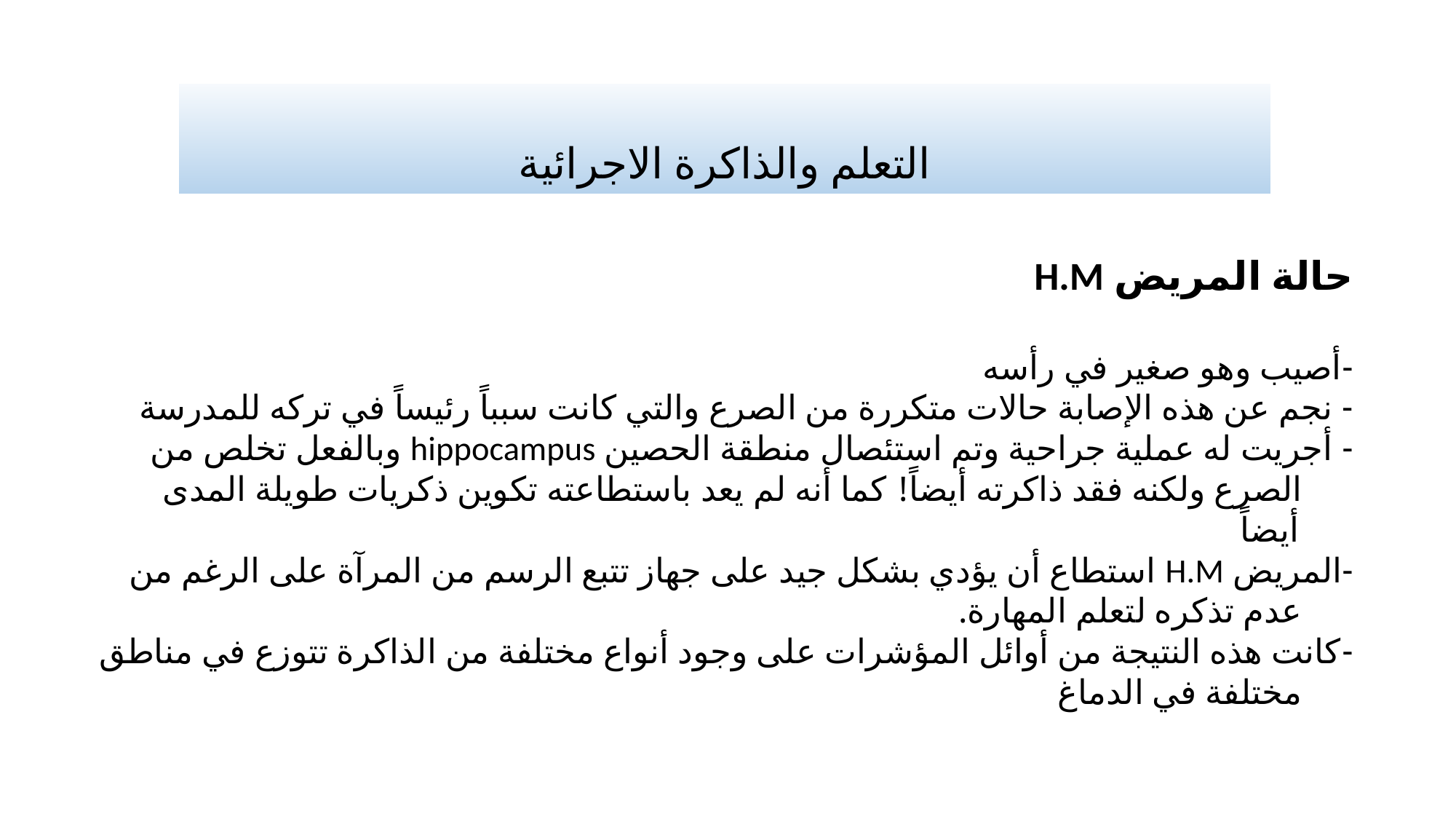

# التعلم والذاكرة الاجرائية
حالة المريض H.M

-أصيب وهو صغير في رأسه
- نجم عن هذه الإصابة حالات متكررة من الصرع والتي كانت سبباً رئيساً في تركه للمدرسة
- أجريت له عملية جراحية وتم استئصال منطقة الحصين hippocampus وبالفعل تخلص من الصرع ولكنه فقد ذاكرته أيضاً! كما أنه لم يعد باستطاعته تكوين ذكريات طويلة المدى أيضاً
-المريض H.M استطاع أن يؤدي بشكل جيد على جهاز تتبع الرسم من المرآة على الرغم من عدم تذكره لتعلم المهارة.
-كانت هذه النتيجة من أوائل المؤشرات على وجود أنواع مختلفة من الذاكرة تتوزع في مناطق مختلفة في الدماغ